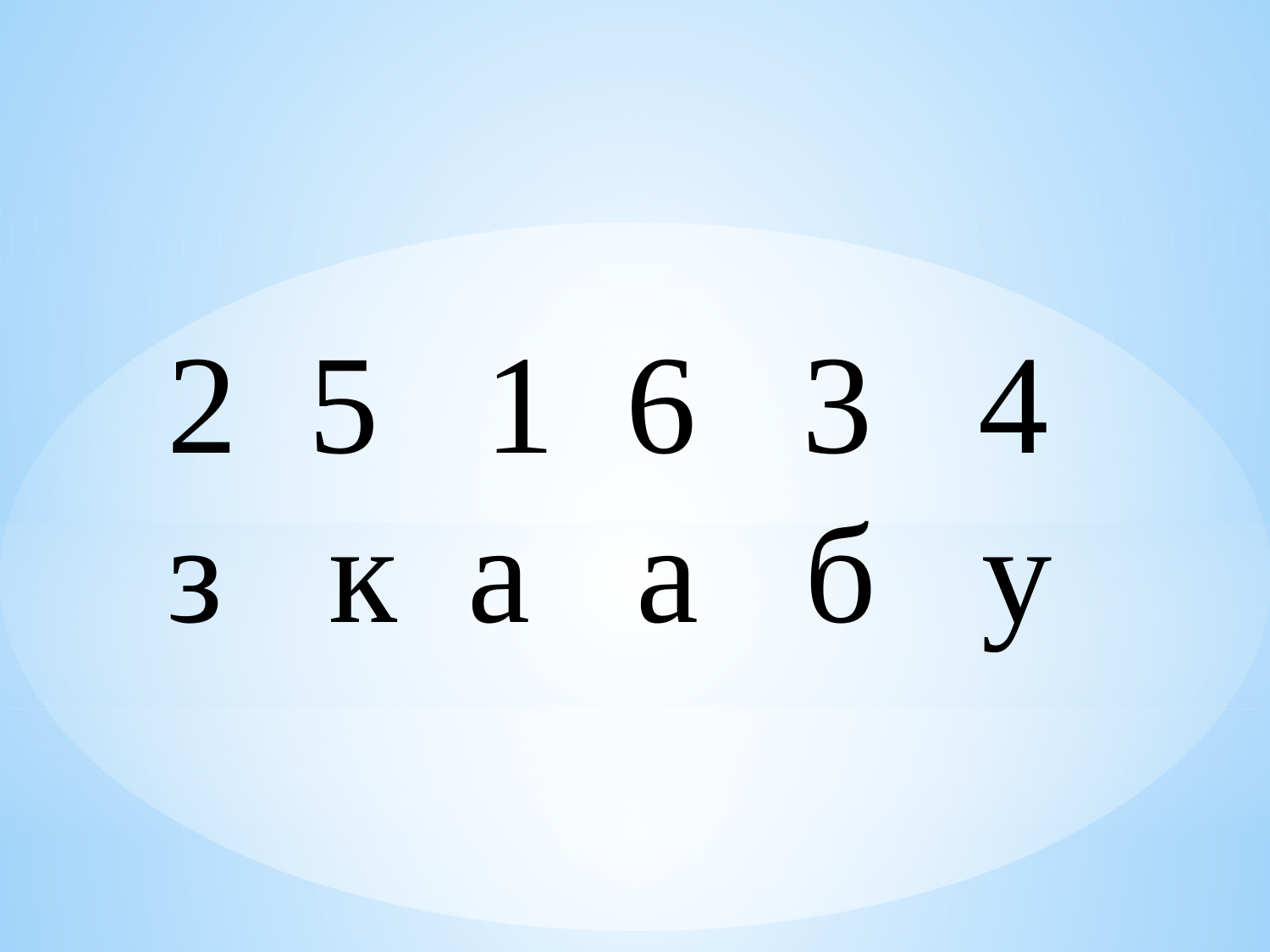

2  5   1  6   3   4
з   к  а   а   б   у